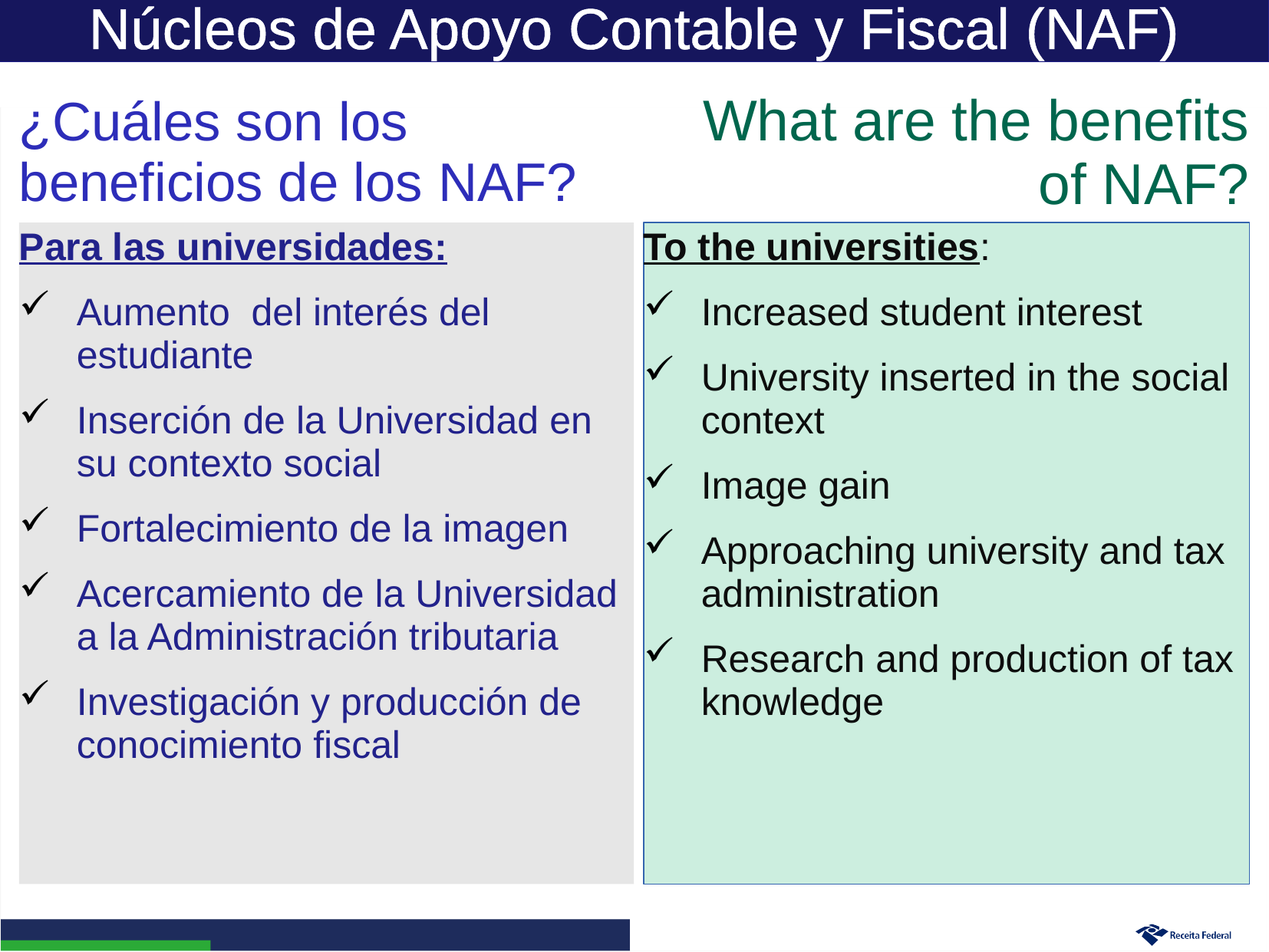

Núcleos de Apoyo Contable y Fiscal (NAF)
What are the benefits of NAF?
# ¿Cuáles son los beneficios de los NAF?
Para las universidades:
Aumento  del interés del estudiante
Inserción de la Universidad en su contexto social
Fortalecimiento de la imagen
Acercamiento de la Universidad a la Administración tributaria
Investigación y producción de conocimiento fiscal
To the universities:
Increased student interest
University inserted in the social context
Image gain
Approaching university and tax administration
Research and production of tax knowledge